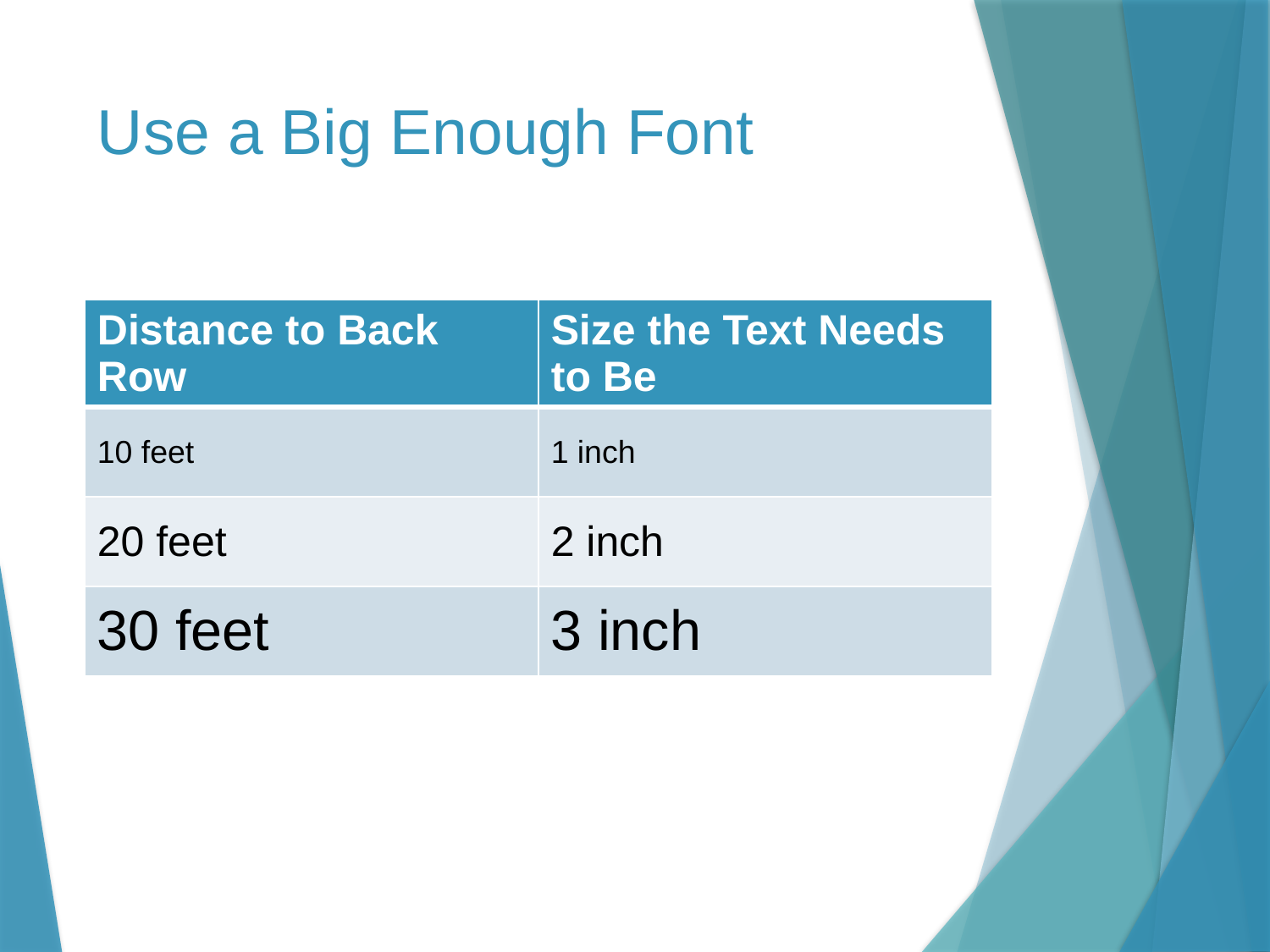

# Use a Big Enough Font
| Distance to Back Row | Size the Text Needs to Be |
| --- | --- |
| 10 feet | 1 inch |
| 20 feet | 2 inch |
| 30 feet | 3 inch |